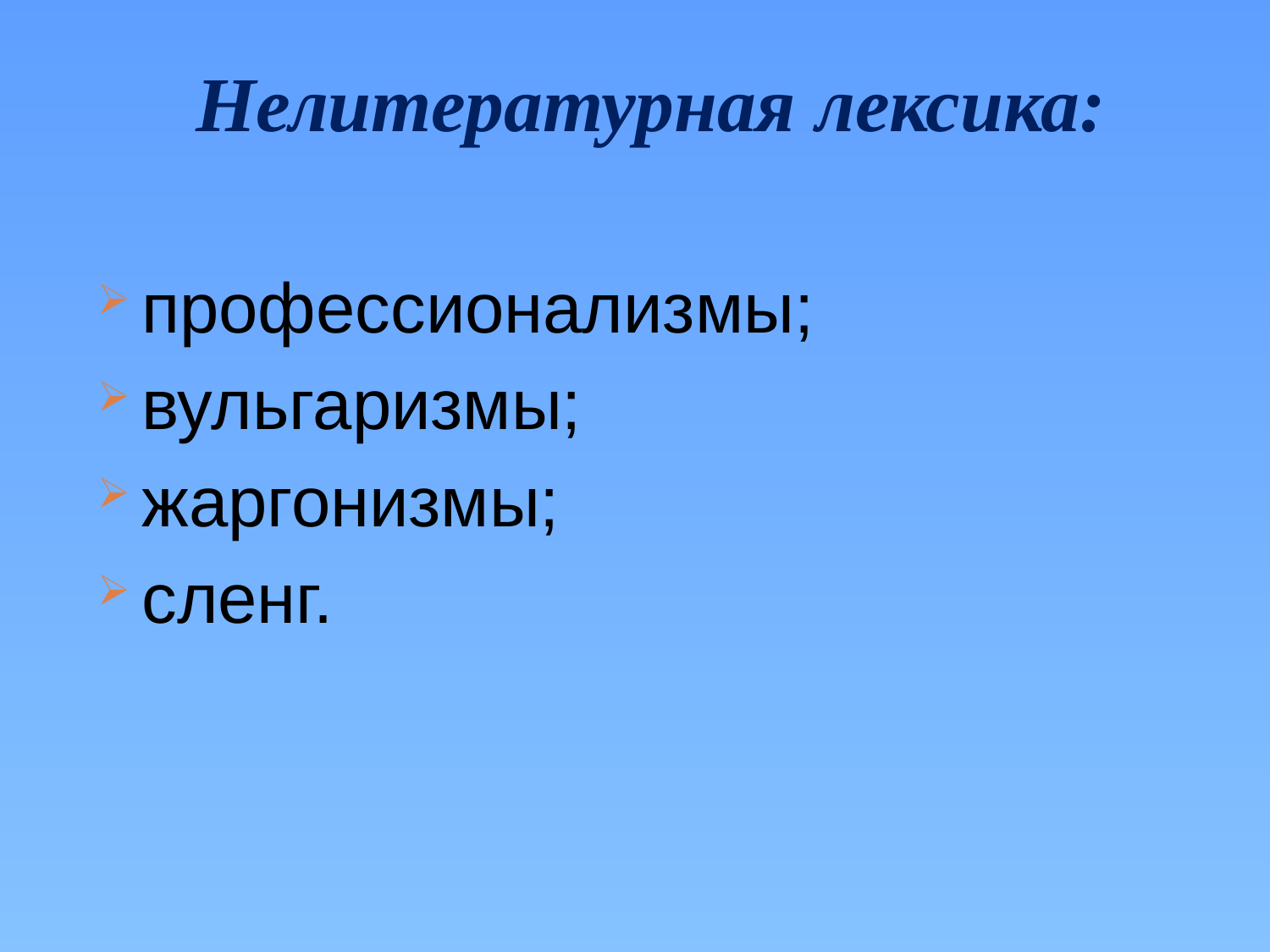

# Нелитературная лексика:
11
профессионализмы;
вульгаризмы;
жаргонизмы;
сленг.